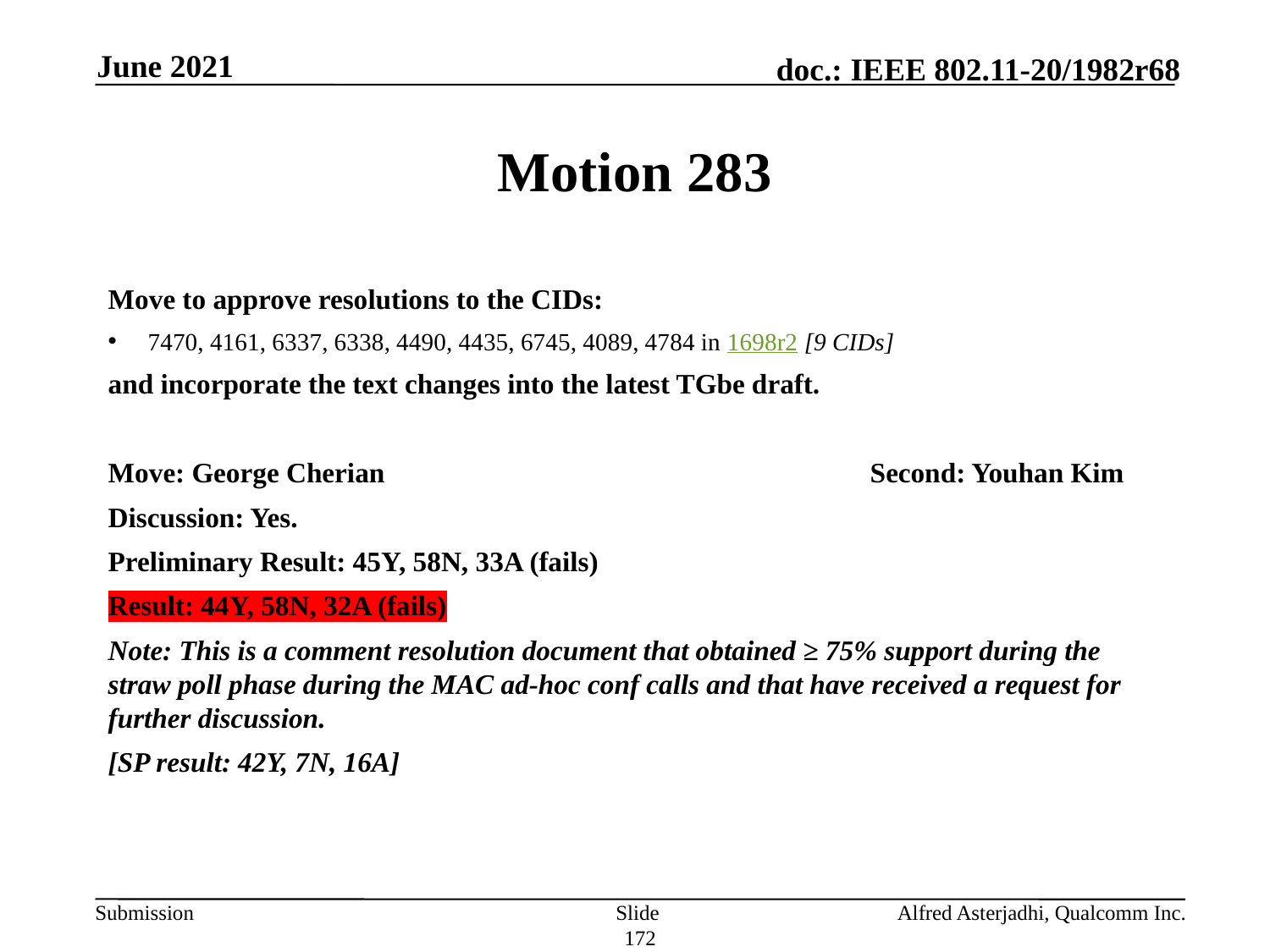

June 2021
# Motion 283
Move to approve resolutions to the CIDs:
7470, 4161, 6337, 6338, 4490, 4435, 6745, 4089, 4784 in 1698r2 [9 CIDs]
and incorporate the text changes into the latest TGbe draft.

Move: George Cherian				Second: Youhan Kim
Discussion: Yes.
Preliminary Result: 45Y, 58N, 33A (fails)
Result: 44Y, 58N, 32A (fails)
Note: This is a comment resolution document that obtained ≥ 75% support during the straw poll phase during the MAC ad-hoc conf calls and that have received a request for further discussion.
[SP result: 42Y, 7N, 16A]

Slide 172
Alfred Asterjadhi, Qualcomm Inc.